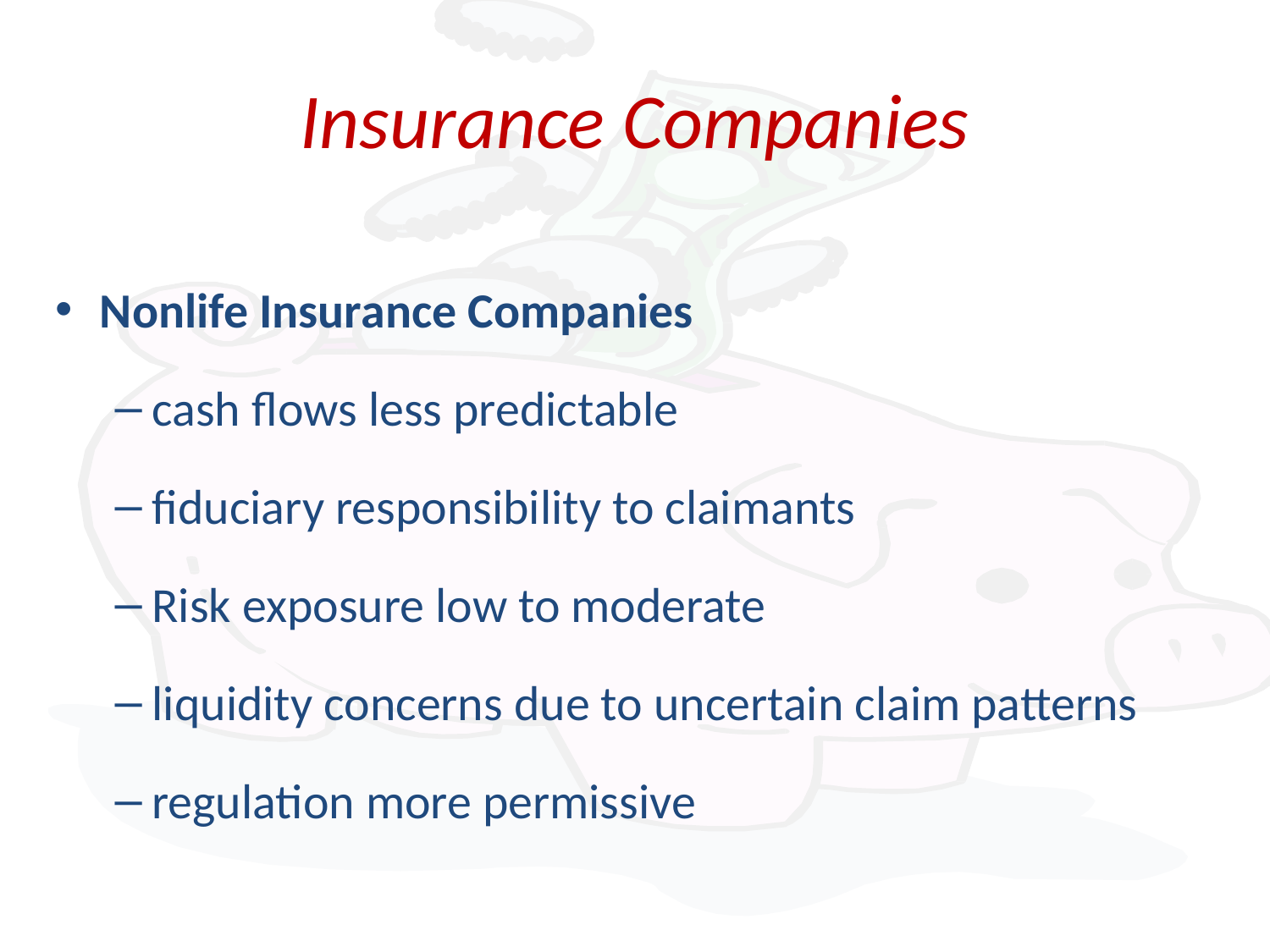

# Insurance Companies
Nonlife Insurance Companies
cash flows less predictable
fiduciary responsibility to claimants
Risk exposure low to moderate
liquidity concerns due to uncertain claim patterns
regulation more permissive